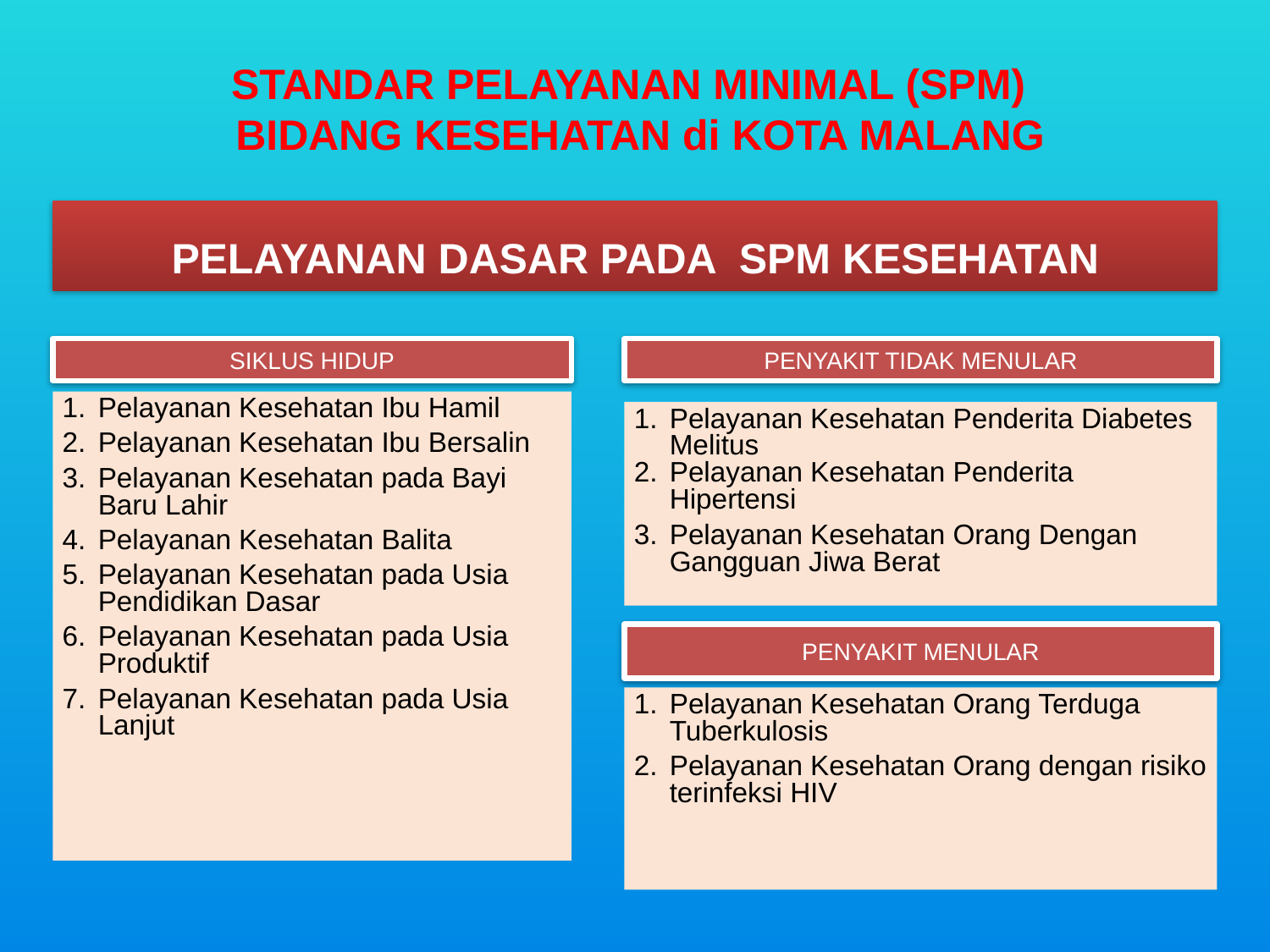

STANDAR PELAYANAN MINIMAL (SPM)
BIDANG KESEHATAN di KOTA MALANG

PELAYANAN DASAR PADA  SPM KESEHATAN

SIKLUS HIDUP
PENYAKIT TIDAK MENULAR
Pelayanan Kesehatan Ibu Hamil
Pelayanan Kesehatan Ibu Bersalin
Pelayanan Kesehatan pada Bayi Baru Lahir
Pelayanan Kesehatan Balita
Pelayanan Kesehatan pada Usia Pendidikan Dasar
Pelayanan Kesehatan pada Usia Produktif
Pelayanan Kesehatan pada Usia Lanjut
Pelayanan Kesehatan Penderita Diabetes Melitus
Pelayanan Kesehatan Penderita Hipertensi
Pelayanan Kesehatan Orang Dengan Gangguan Jiwa Berat
PENYAKIT MENULAR
Pelayanan Kesehatan Orang Terduga Tuberkulosis
Pelayanan Kesehatan Orang dengan risiko terinfeksi HIV